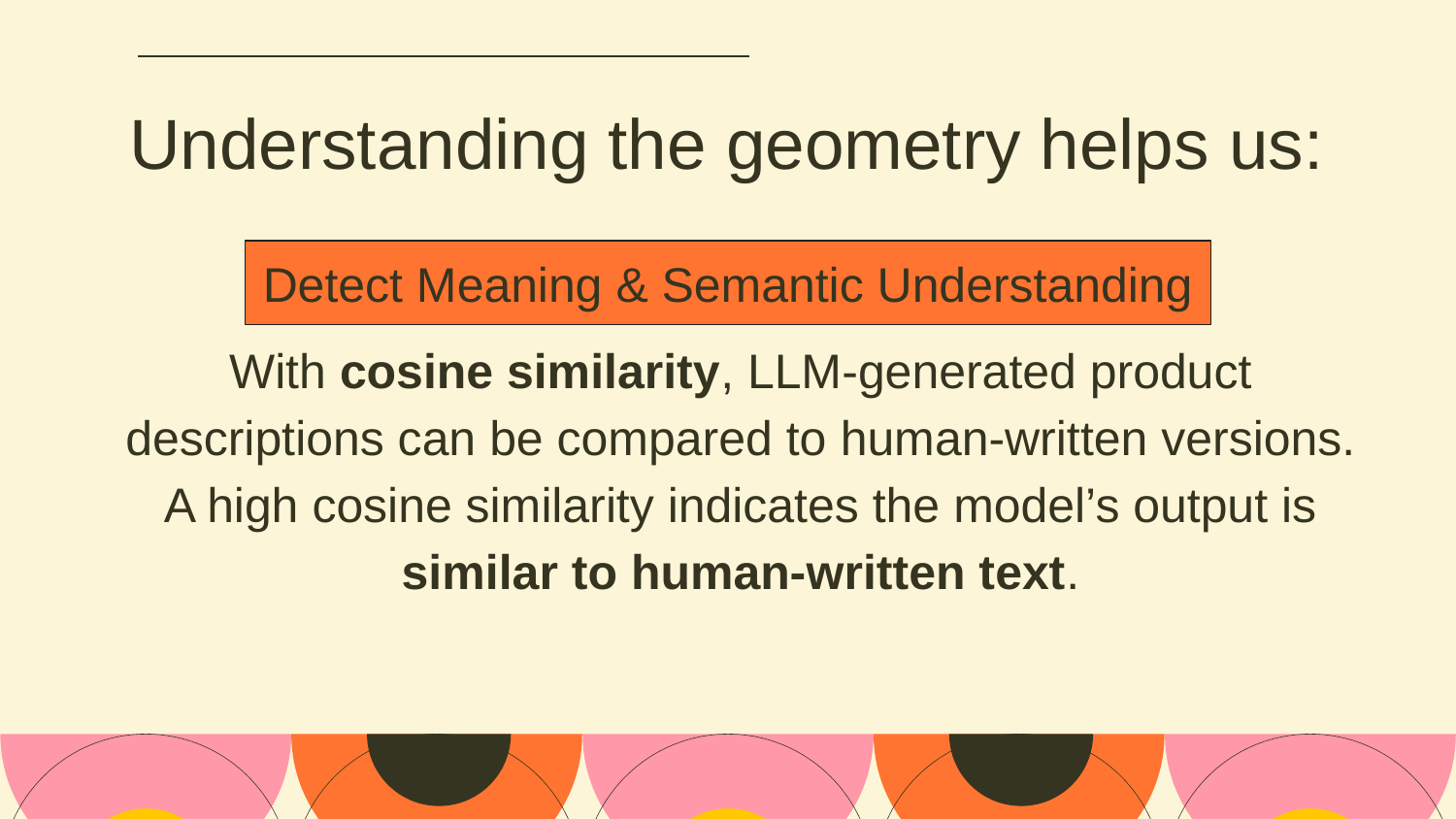

# Understanding the geometry helps us:
Detect Meaning & Semantic Understanding
With cosine similarity, LLM-generated product descriptions can be compared to human-written versions. A high cosine similarity indicates the model’s output is similar to human-written text.